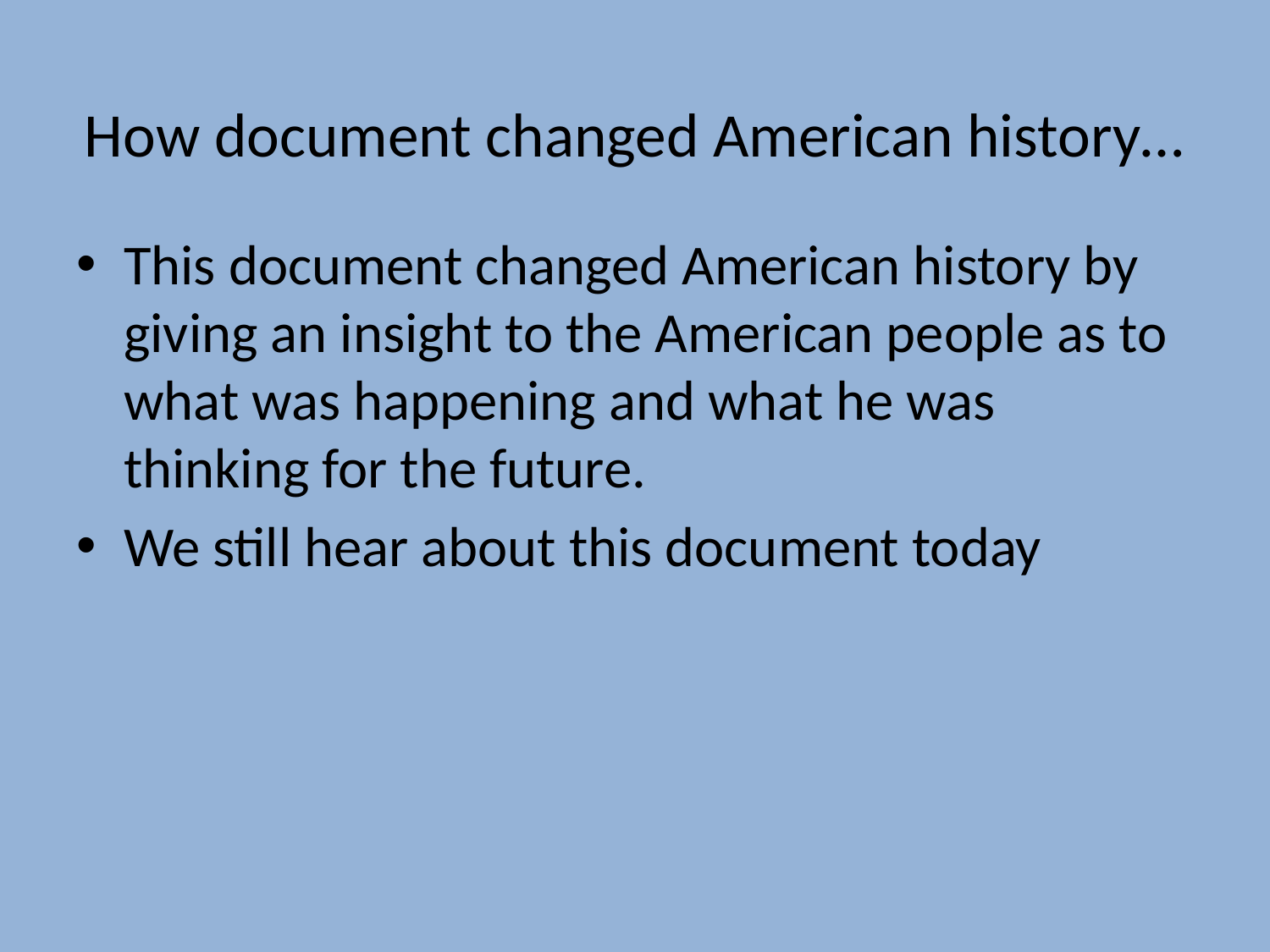

# How document changed American history…
This document changed American history by giving an insight to the American people as to what was happening and what he was thinking for the future.
We still hear about this document today